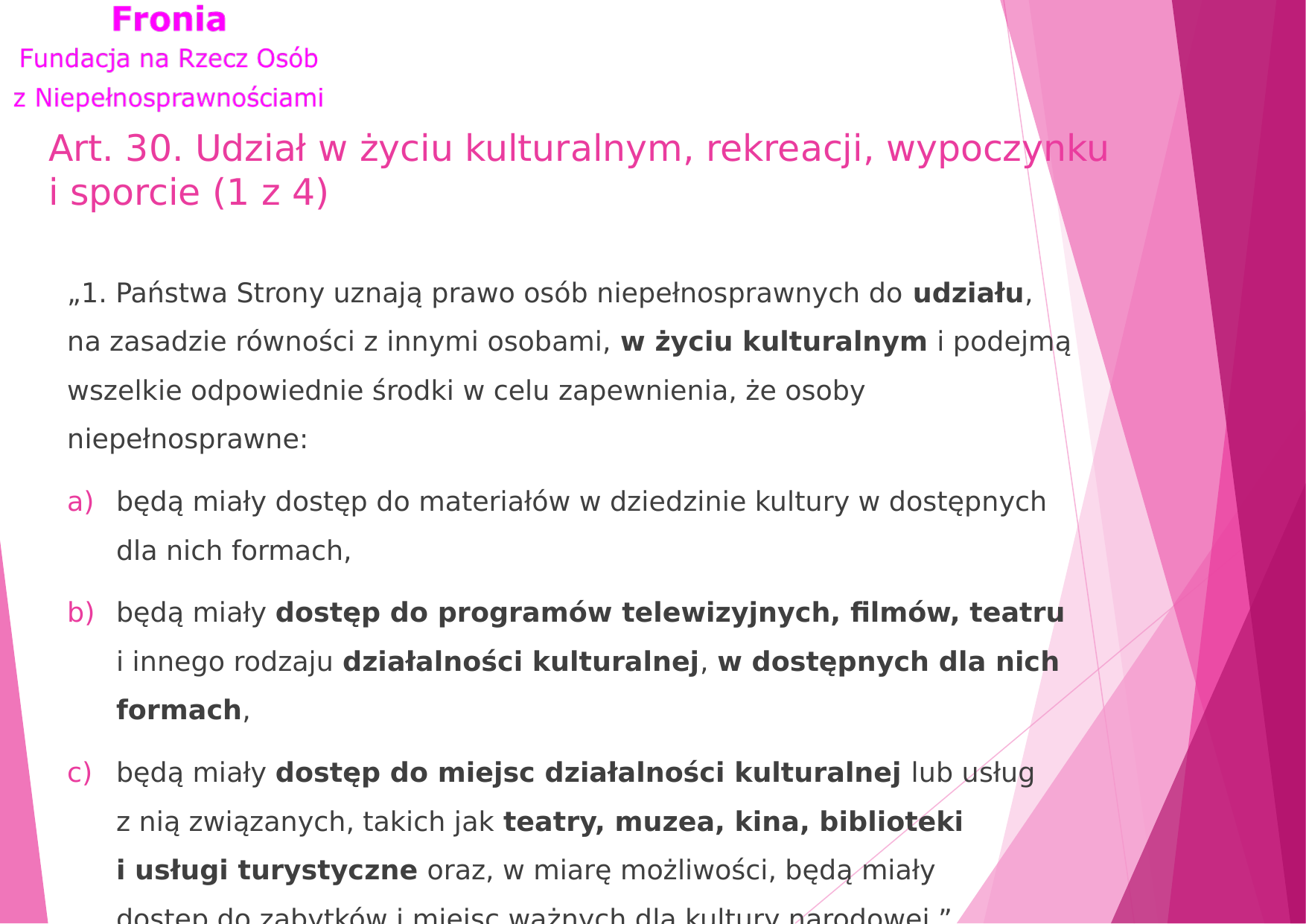

# Art. 30. Udział w życiu kulturalnym, rekreacji, wypoczynku i sporcie (1 z 4)
„1. Państwa Strony uznają prawo osób niepełnosprawnych do udziału, na zasadzie równości z innymi osobami, w życiu kulturalnym i podejmą wszelkie odpowiednie środki w celu zapewnienia, że osoby niepełnosprawne:
będą miały dostęp do materiałów w dziedzinie kultury w dostępnych dla nich formach,
będą miały dostęp do programów telewizyjnych, filmów, teatru i innego rodzaju działalności kulturalnej, w dostępnych dla nich formach,
będą miały dostęp do miejsc działalności kulturalnej lub usług z nią związanych, takich jak teatry, muzea, kina, biblioteki i usługi turystyczne oraz, w miarę możliwości, będą miały dostęp do zabytków i miejsc ważnych dla kultury narodowej.”